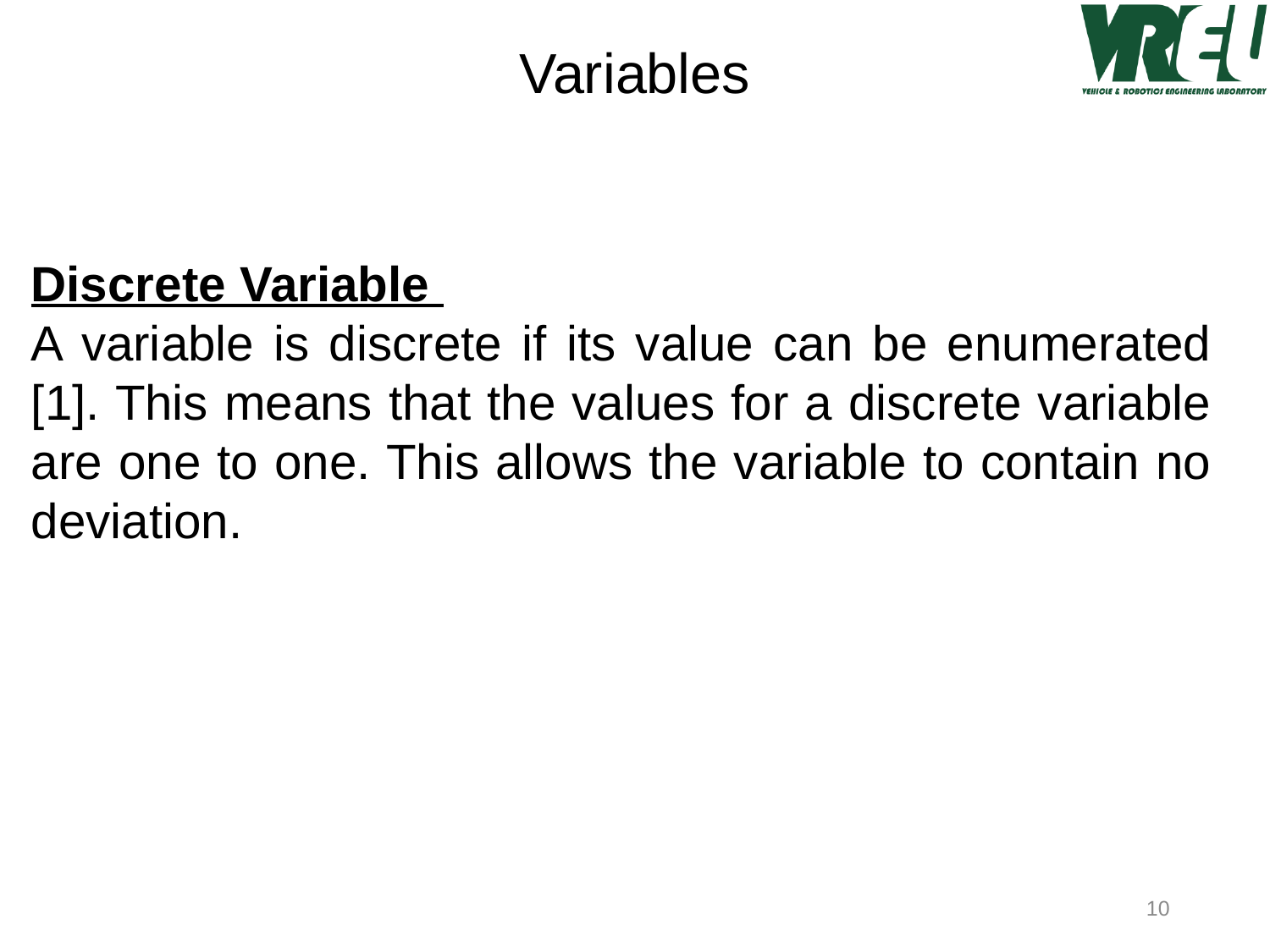

Variables
Discrete Variable
A variable is discrete if its value can be enumerated [1]. This means that the values for a discrete variable are one to one. This allows the variable to contain no deviation.
10